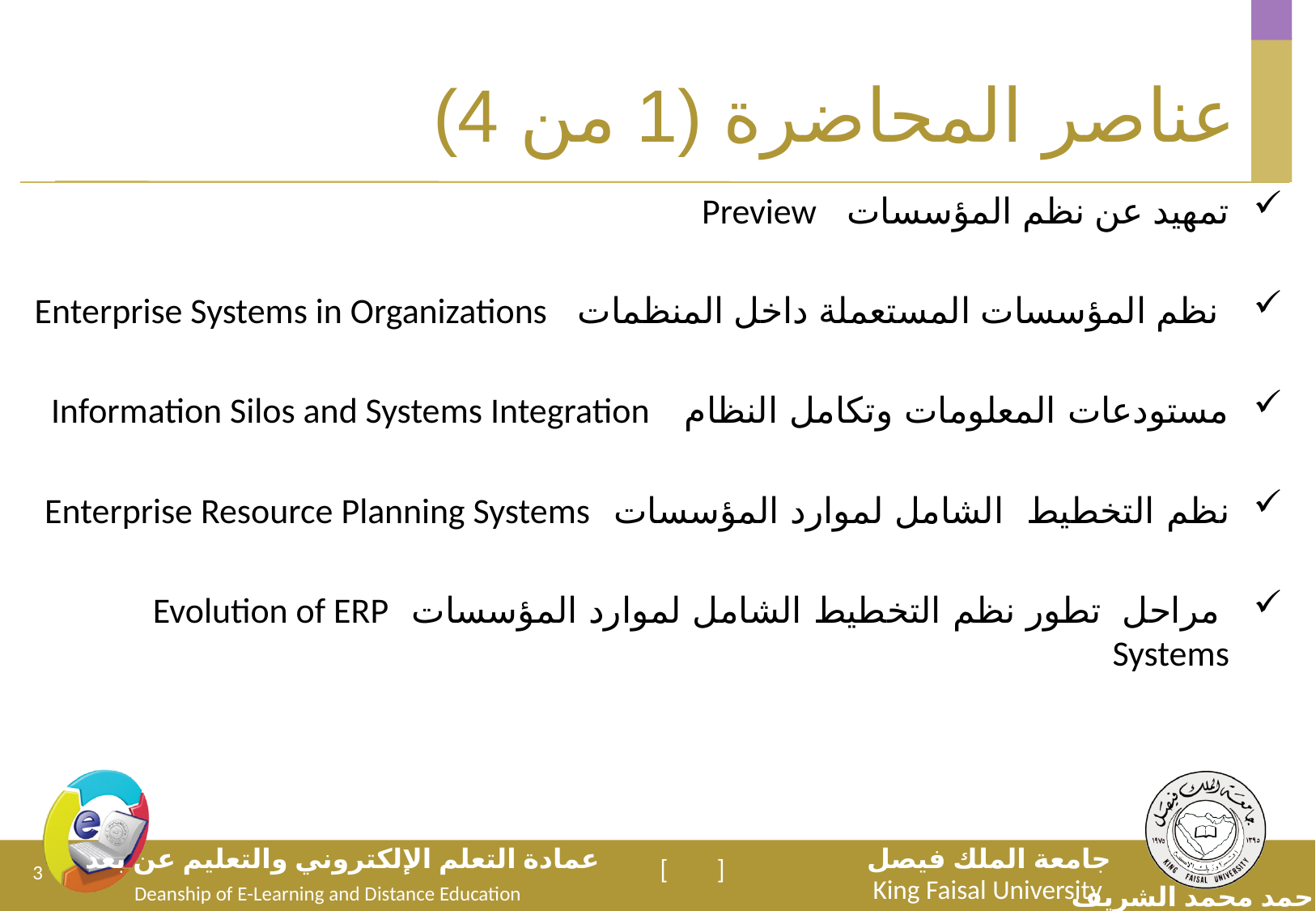

# عناصر المحاضرة (1 من 4)
تمهيد عن نظم المؤسسات   Preview

 نظم المؤسسات المستعملة داخل المنظمات   Enterprise Systems in Organizations

مستودعات المعلومات وتكامل النظام   Information Silos and Systems Integration

نظم التخطيط  الشامل لموارد المؤسسات  Enterprise Resource Planning Systems

 مراحل  تطور نظم التخطيط الشامل لموارد المؤسسات  Evolution of ERP Systems
3